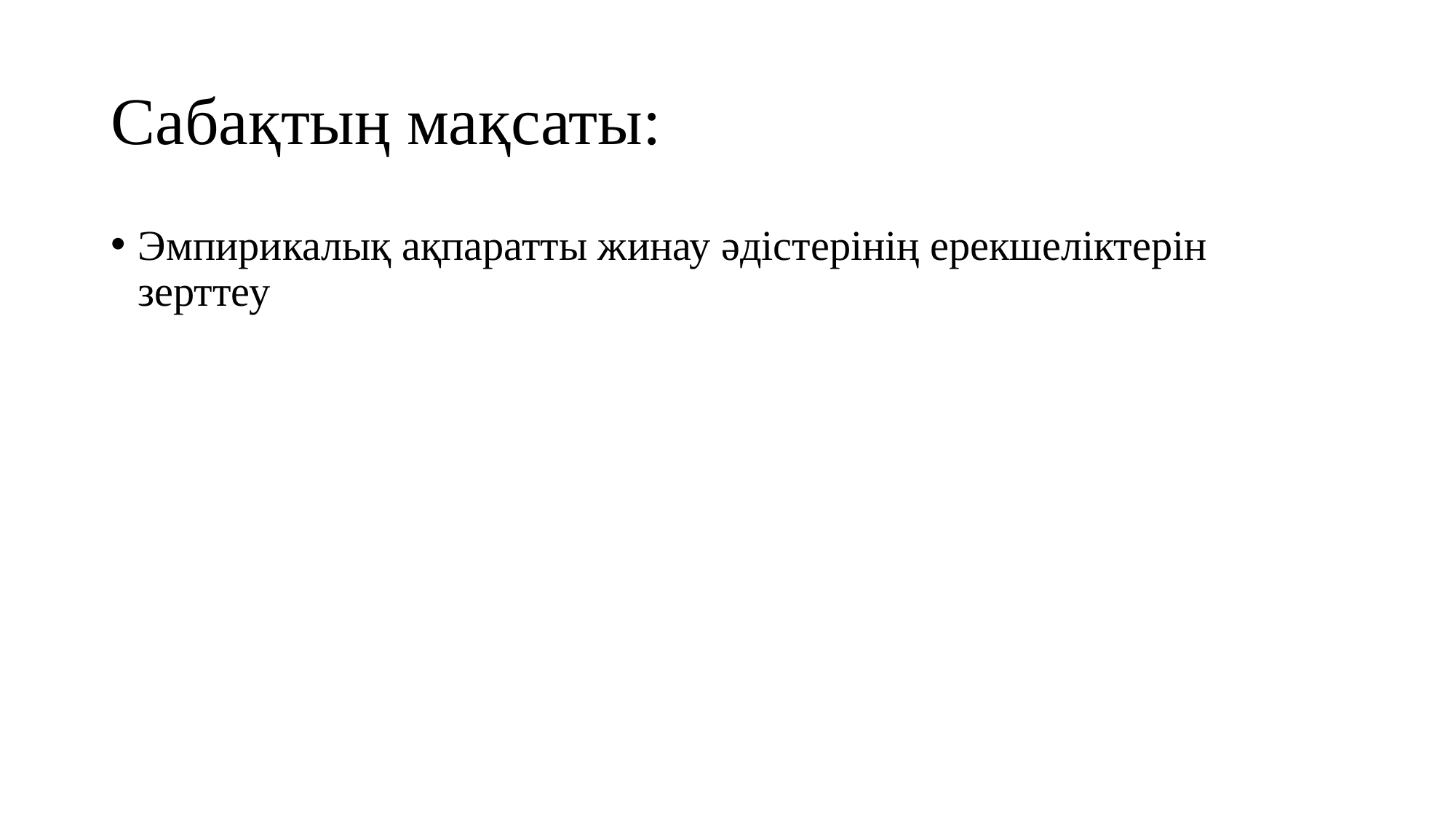

# Сабақтың мақсаты:
Эмпирикалық ақпаратты жинау әдістерінің ерекшеліктерін зерттеу